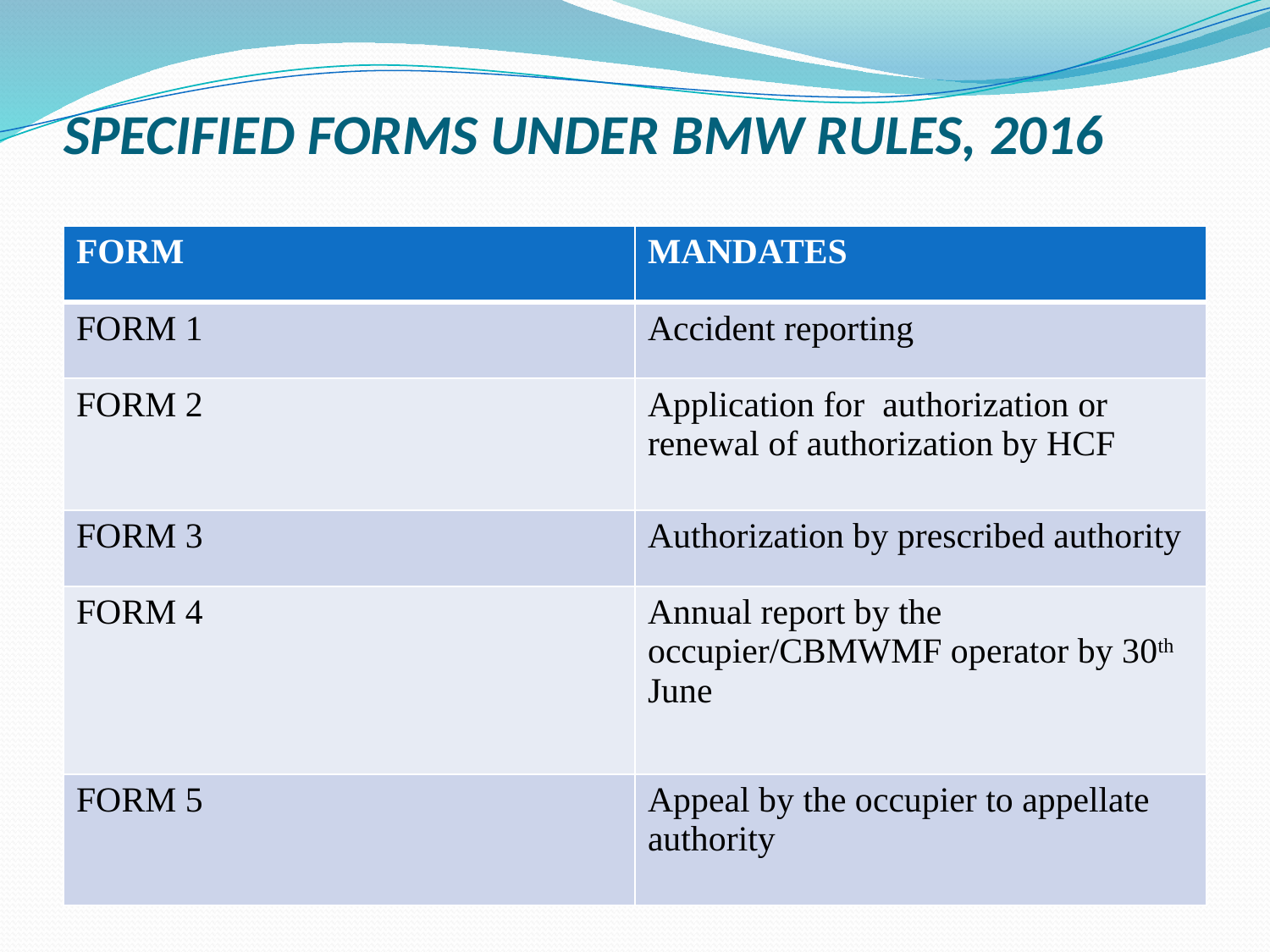

# SPECIFIED FORMS UNDER BMW RULES, 2016
| FORM | MANDATES |
| --- | --- |
| FORM 1 | Accident reporting |
| FORM 2 | Application for authorization or renewal of authorization by HCF |
| FORM 3 | Authorization by prescribed authority |
| FORM 4 | Annual report by the occupier/CBMWMF operator by 30th June |
| FORM 5 | Appeal by the occupier to appellate authority |